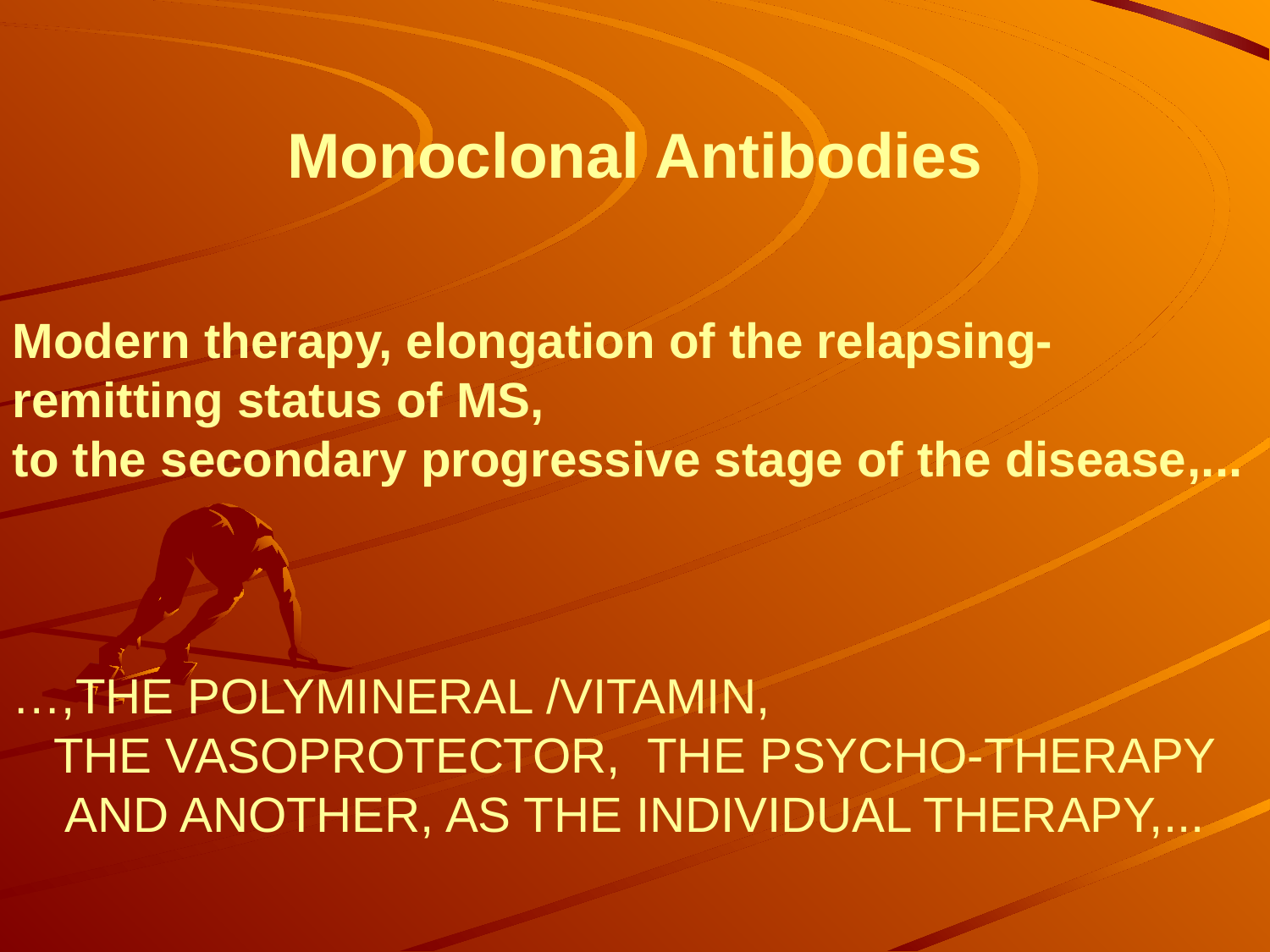

Monoclonal Antibodies
Modern therapy, elongation of the relapsing-remitting status of MS,
to the secondary progressive stage of the disease,...
…,THE POLYMINERAL /VITAMIN,
THE VASOPROTECTOR,  THE PSYCHO-THERAPY
AND ANOTHER, AS THE INDIVIDUAL THERAPY,...